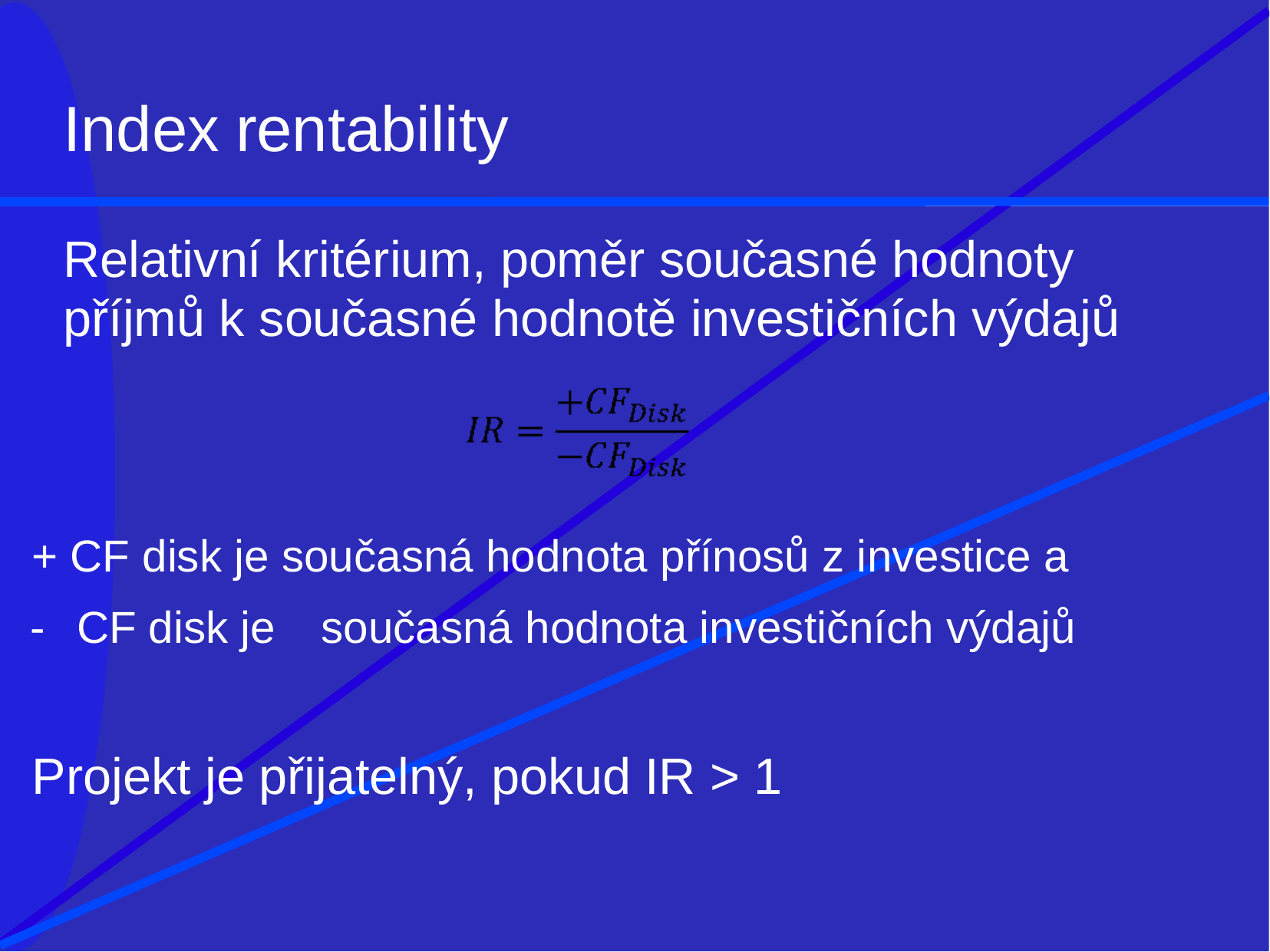

# Index rentability
Relativní kritérium, poměr současné hodnoty
příjmů k současné hodnotě investičních výdajů

+ CF disk je současná hodnota přínosů z investice a
-	CF disk je	současná hodnota investičních výdajů

Projekt je přijatelný, pokud IR > 1